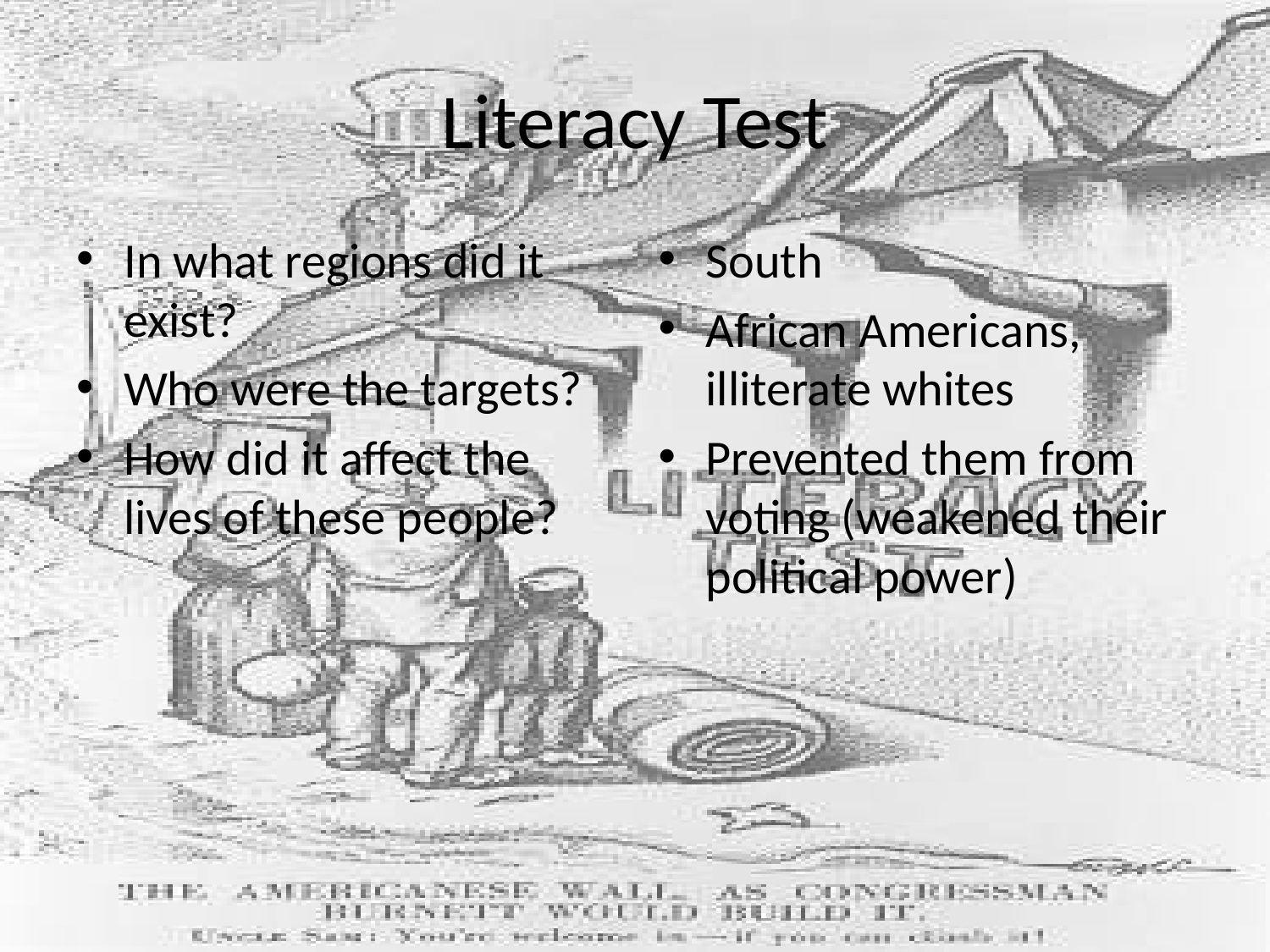

# Literacy Test
In what regions did it exist?
Who were the targets?
How did it affect the lives of these people?
South
African Americans, illiterate whites
Prevented them from voting (weakened their political power)